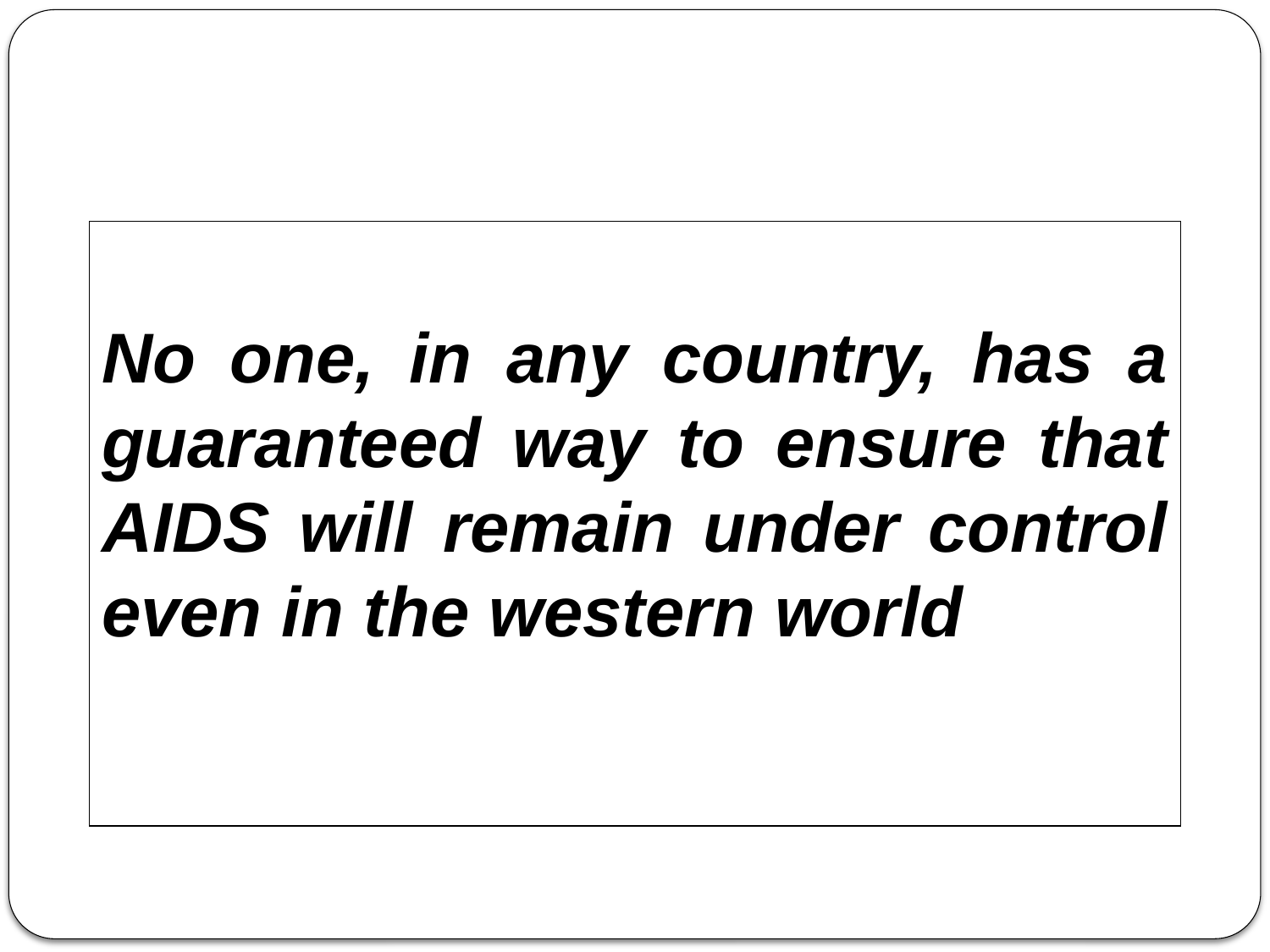

No one, in any country, has a guaranteed way to ensure that AIDS will remain under control even in the western world